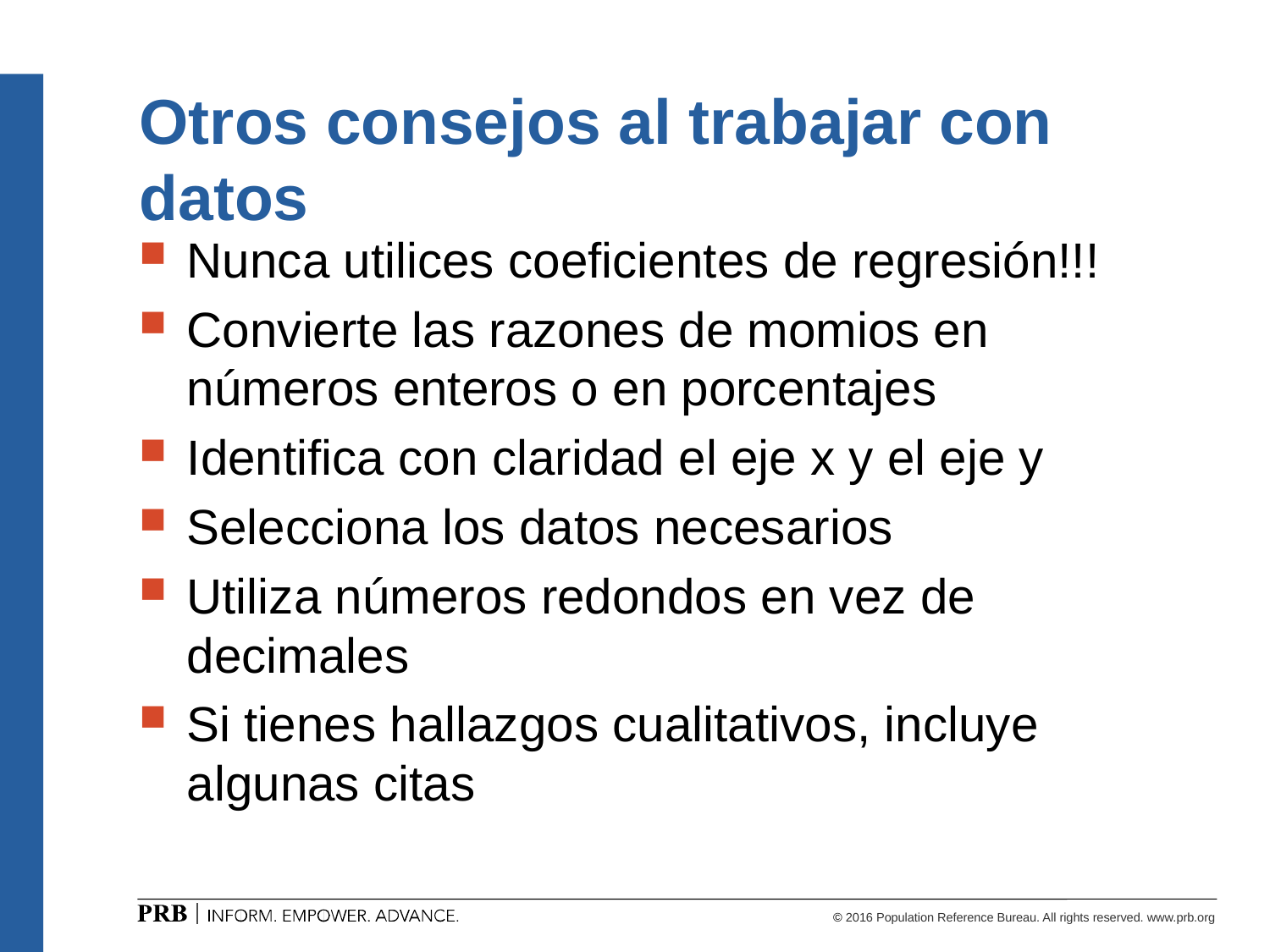

# Otros consejos al trabajar con datos
Nunca utilices coeficientes de regresión!!!
Convierte las razones de momios en números enteros o en porcentajes
Identifica con claridad el eje x y el eje y
Selecciona los datos necesarios
Utiliza números redondos en vez de decimales
Si tienes hallazgos cualitativos, incluye algunas citas